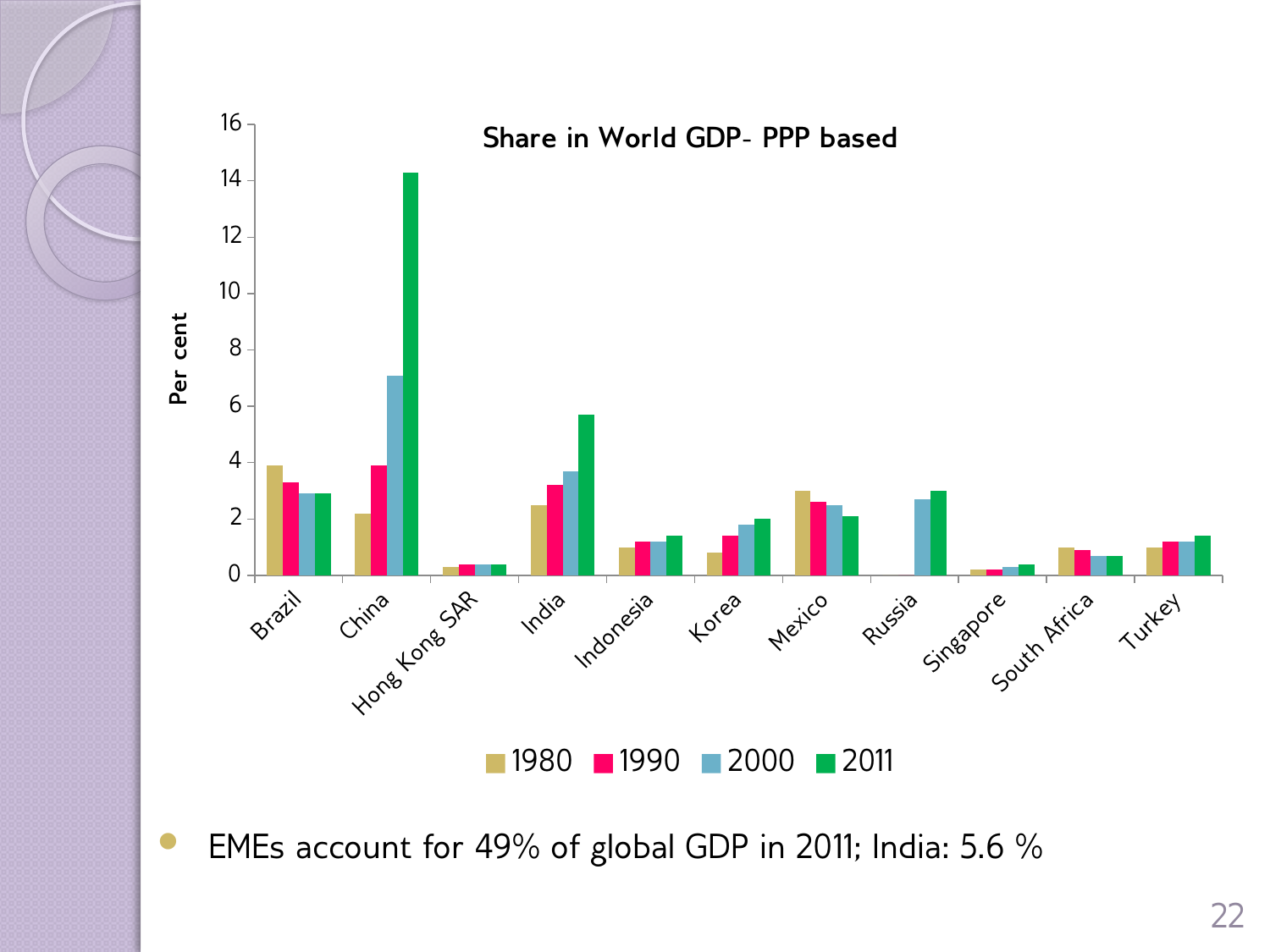

### Chart: Share in World GDP- PPP based

| Category | 1980 | 1990 | 2000 | 2011 |
|---|---|---|---|---|
| Brazil | 3.9 | 3.3 | 2.9 | 2.9 |
| China | 2.2 | 3.9 | 7.1 | 14.3 |
| Hong Kong SAR | 0.3000000000000003 | 0.4 | 0.4 | 0.4 |
| India | 2.5 | 3.2 | 3.7 | 5.7 |
| Indonesia | 1.0 | 1.2 | 1.2 | 1.4 |
| Korea | 0.8 | 1.4 | 1.8 | 2.0 |
| Mexico | 3.0 | 2.6 | 2.5 | 2.1 |
| Russia | 0.0 | 0.0 | 2.7 | 3.0 |
| Singapore | 0.2 | 0.2 | 0.3000000000000003 | 0.4 |
| South Africa | 1.0 | 0.9 | 0.7000000000000006 | 0.7000000000000006 |
| Turkey | 1.0 | 1.2 | 1.2 | 1.4 |
# EMEs account for 49% of global GDP in 2011; India: 5.6 %
22